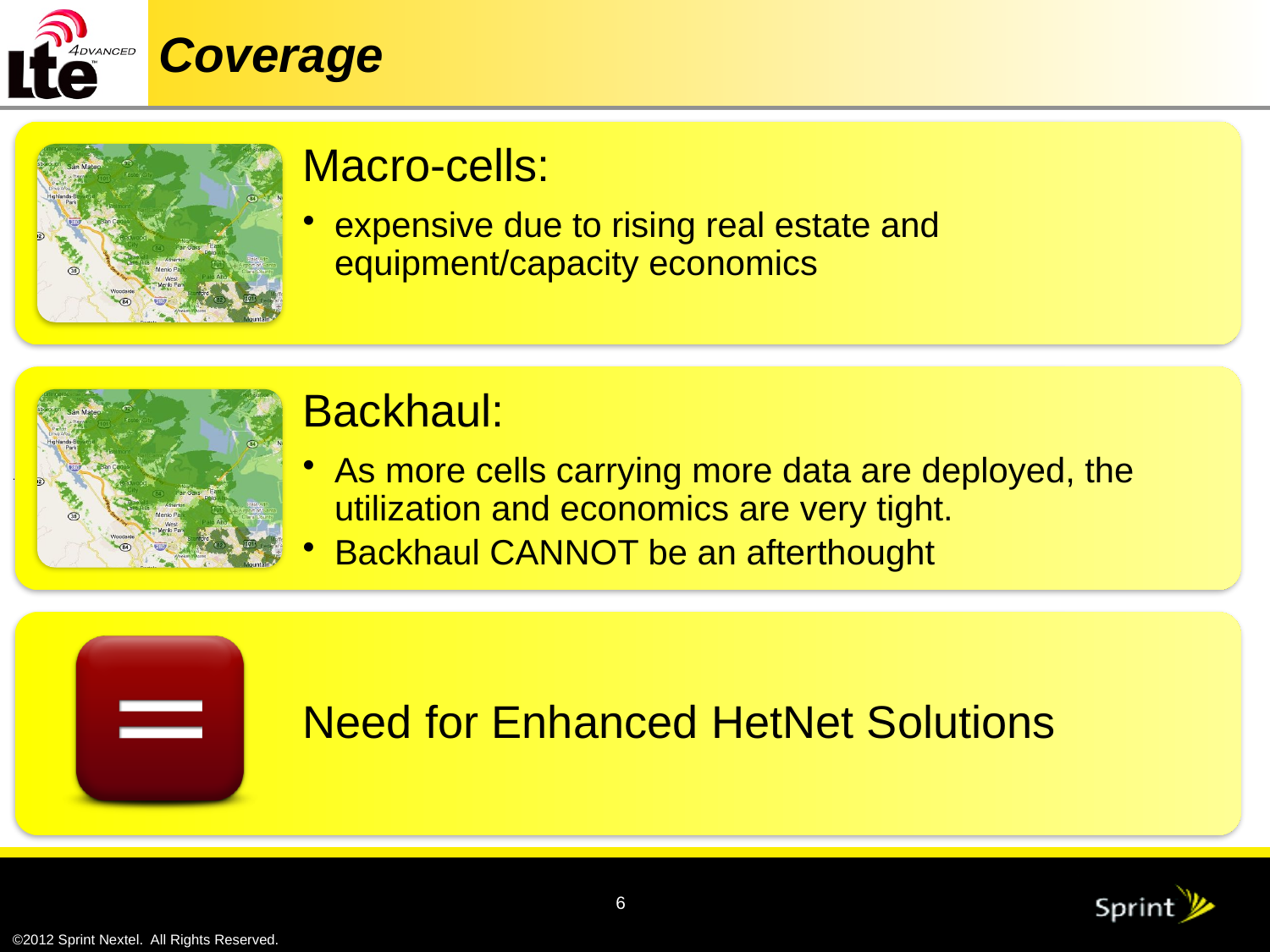

# Coverage
Macro-cells:
expensive due to rising real estate and equipment/capacity economics
Backhaul:
As more cells carrying more data are deployed, the utilization and economics are very tight.
Backhaul CANNOT be an afterthought
Need for Enhanced HetNet Solutions